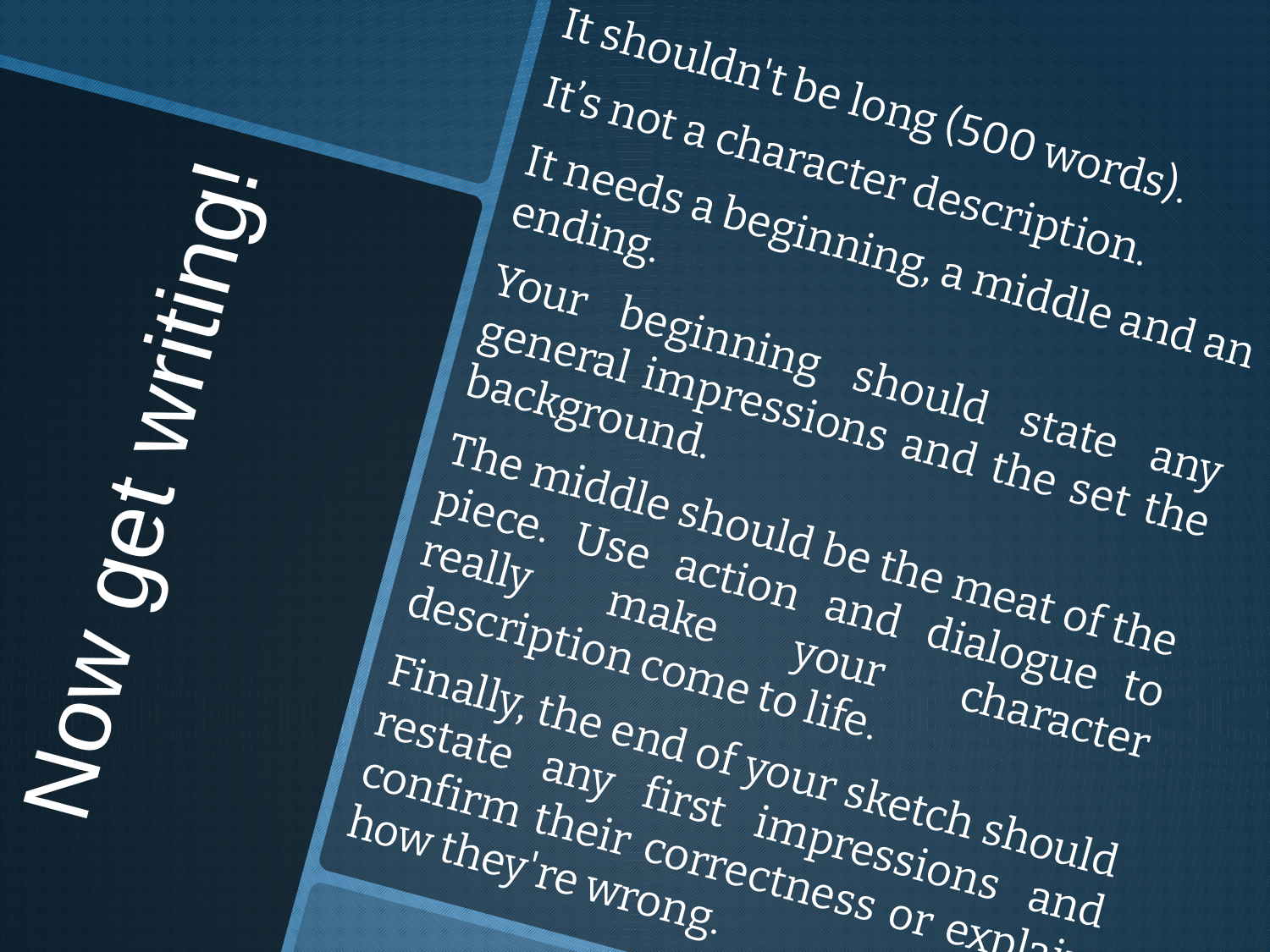

It shouldn't be long (500 words).
It’s not a character description.
It needs a beginning, a middle and an ending.
Your beginning should state any general impressions and the set the background.
The middle should be the meat of the piece. Use action and dialogue to really make your character description come to life.
Finally, the end of your sketch should restate any first impressions and confirm their correctness or explain how they're wrong.
# Now get writing!